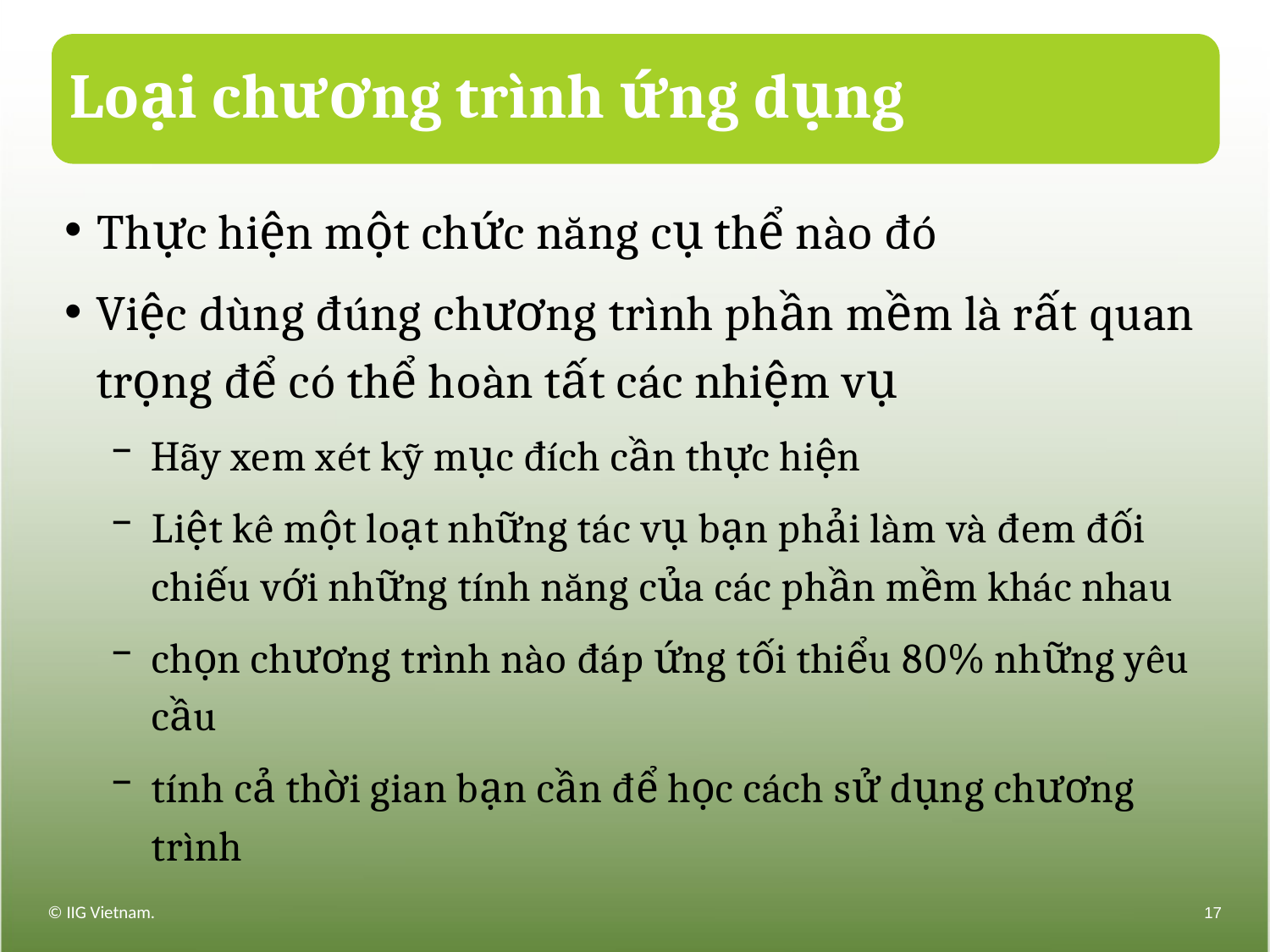

# Loại chương trình ứng dụng
Thực hiện một chức năng cụ thể nào đó
Việc dùng đúng chương trình phần mềm là rất quan trọng để có thể hoàn tất các nhiệm vụ
Hãy xem xét kỹ mục đích cần thực hiện
Liệt kê một loạt những tác vụ bạn phải làm và đem đối chiếu với những tính năng của các phần mềm khác nhau
chọn chương trình nào đáp ứng tối thiểu 80% những yêu cầu
tính cả thời gian bạn cần để học cách sử dụng chương trình
© IIG Vietnam.
17